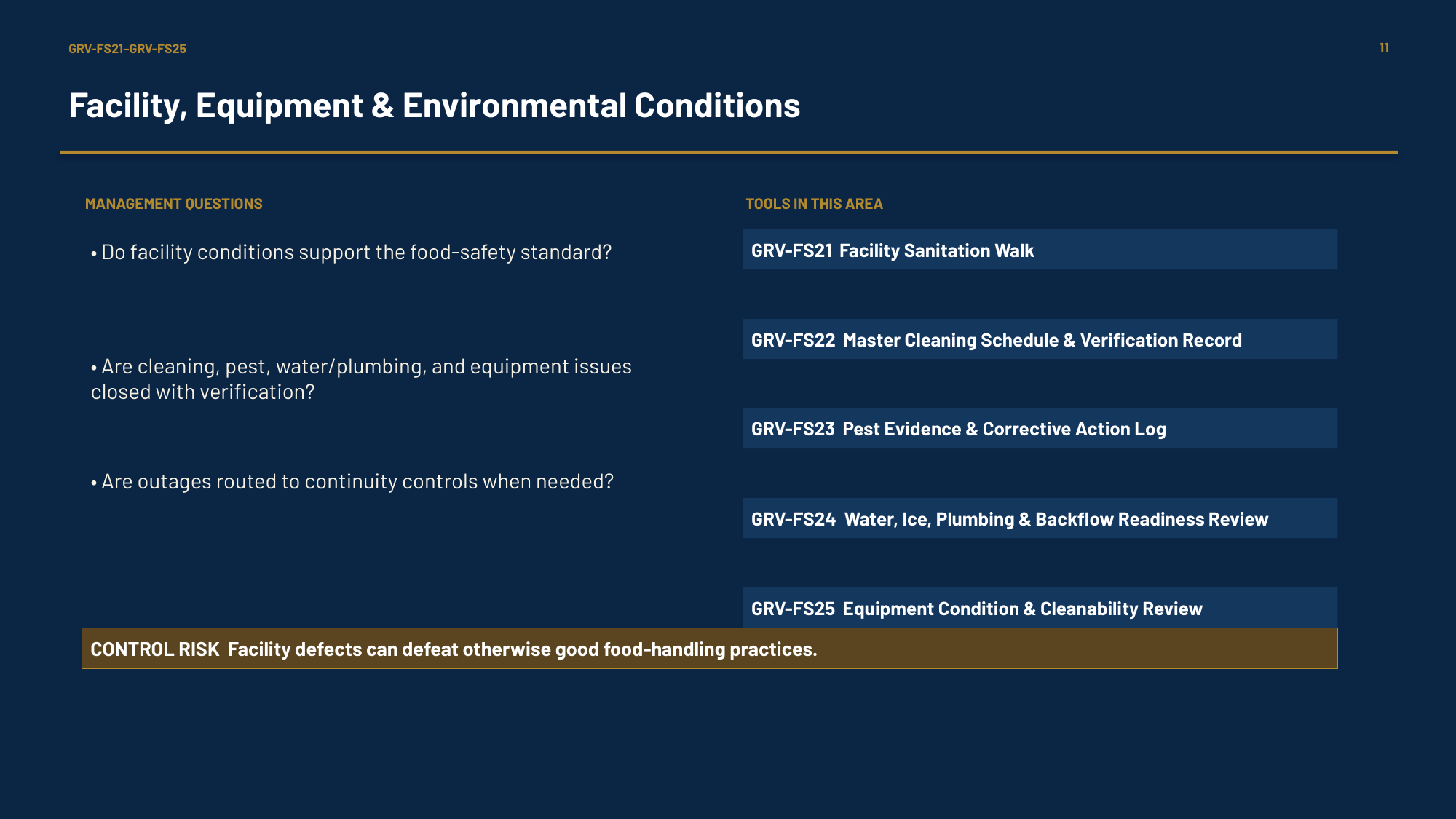

11
GRV-FS21–GRV-FS25
Facility, Equipment & Environmental Conditions

MANAGEMENT QUESTIONS
TOOLS IN THIS AREA
• Do facility conditions support the food-safety standard?
GRV-FS21  Facility Sanitation Walk
GRV-FS22  Master Cleaning Schedule & Verification Record
• Are cleaning, pest, water/plumbing, and equipment issues closed with verification?
GRV-FS23  Pest Evidence & Corrective Action Log
• Are outages routed to continuity controls when needed?
GRV-FS24  Water, Ice, Plumbing & Backflow Readiness Review
GRV-FS25  Equipment Condition & Cleanability Review
CONTROL RISK  Facility defects can defeat otherwise good food-handling practices.